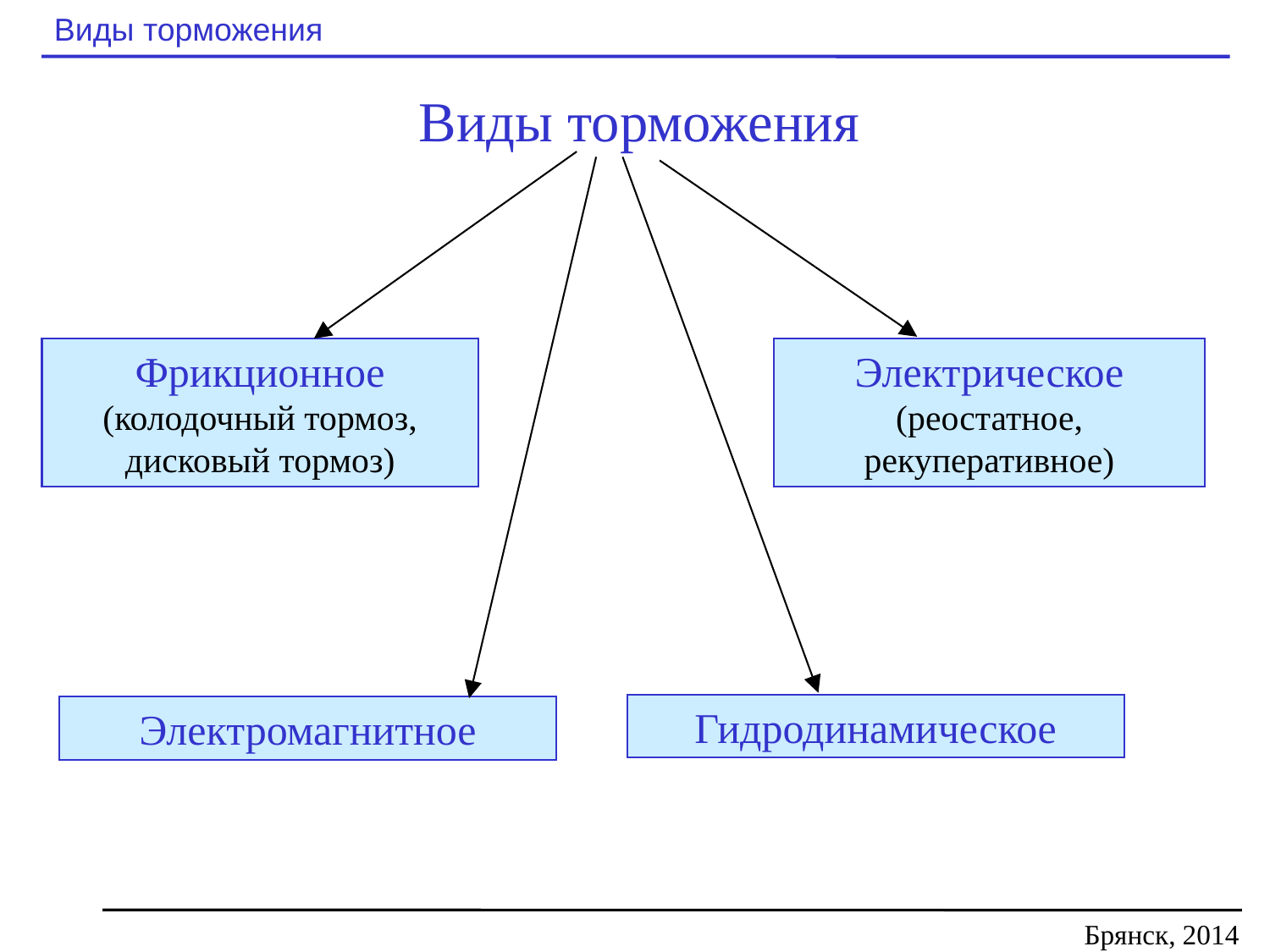

# Виды торможения
Виды торможения

Фрикционное
(колодочный тормоз,
дисковый тормоз)
Электрическое
(реостатное,
рекуперативное)
Гидродинамическое
Электромагнитное